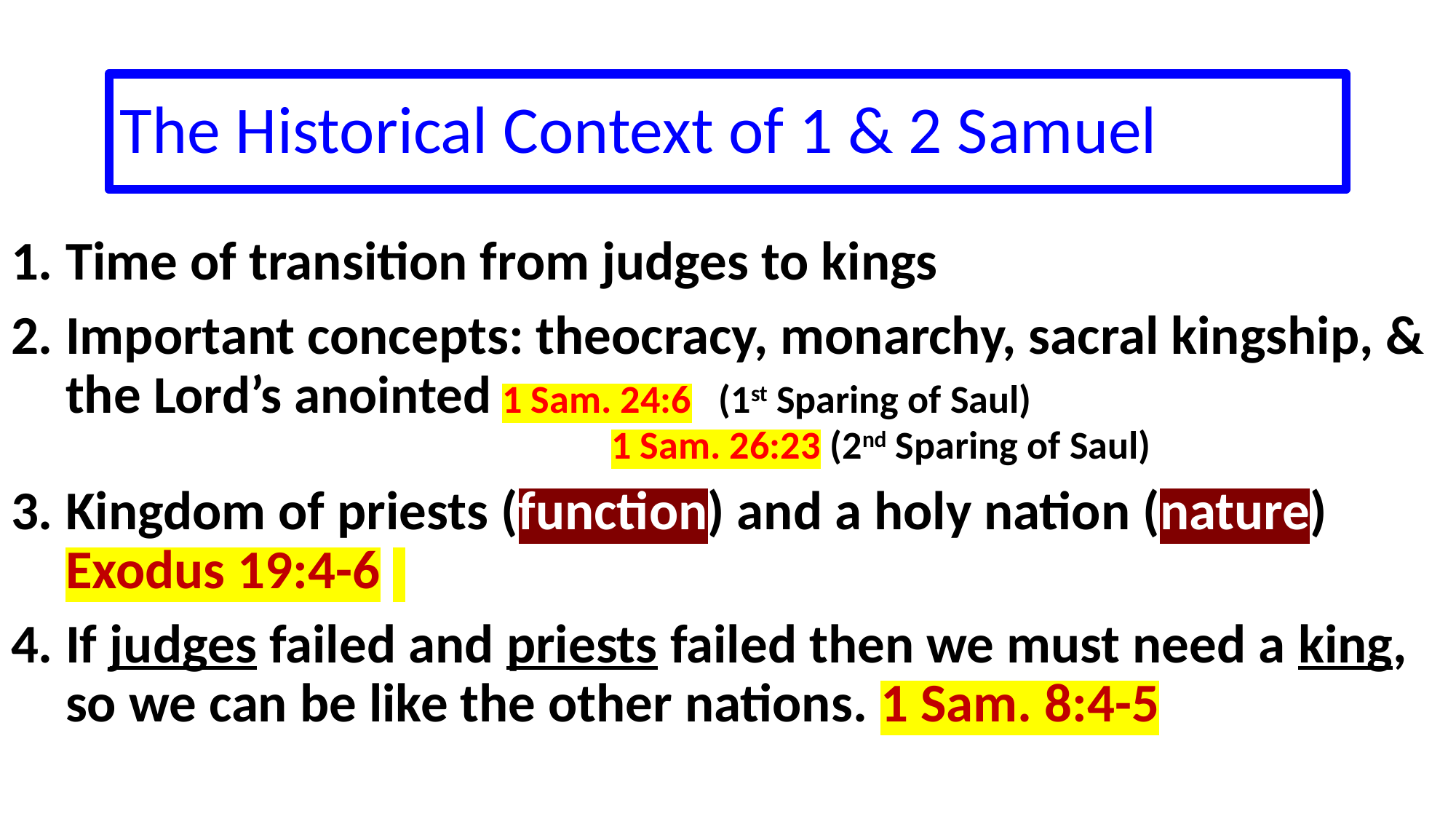

# The Historical Context of 1 & 2 Samuel
Time of transition from judges to kings
Important concepts: theocracy, monarchy, sacral kingship, & the Lord’s anointed	1 Sam. 24:6   (1st Sparing of Saul) 									1 Sam. 26:23 (2nd Sparing of Saul)
Kingdom of priests (function) and a holy nation (nature) Exodus 19:4-6
If judges failed and priests failed then we must need a king, so we can be like the other nations. 1 Sam. 8:4-5